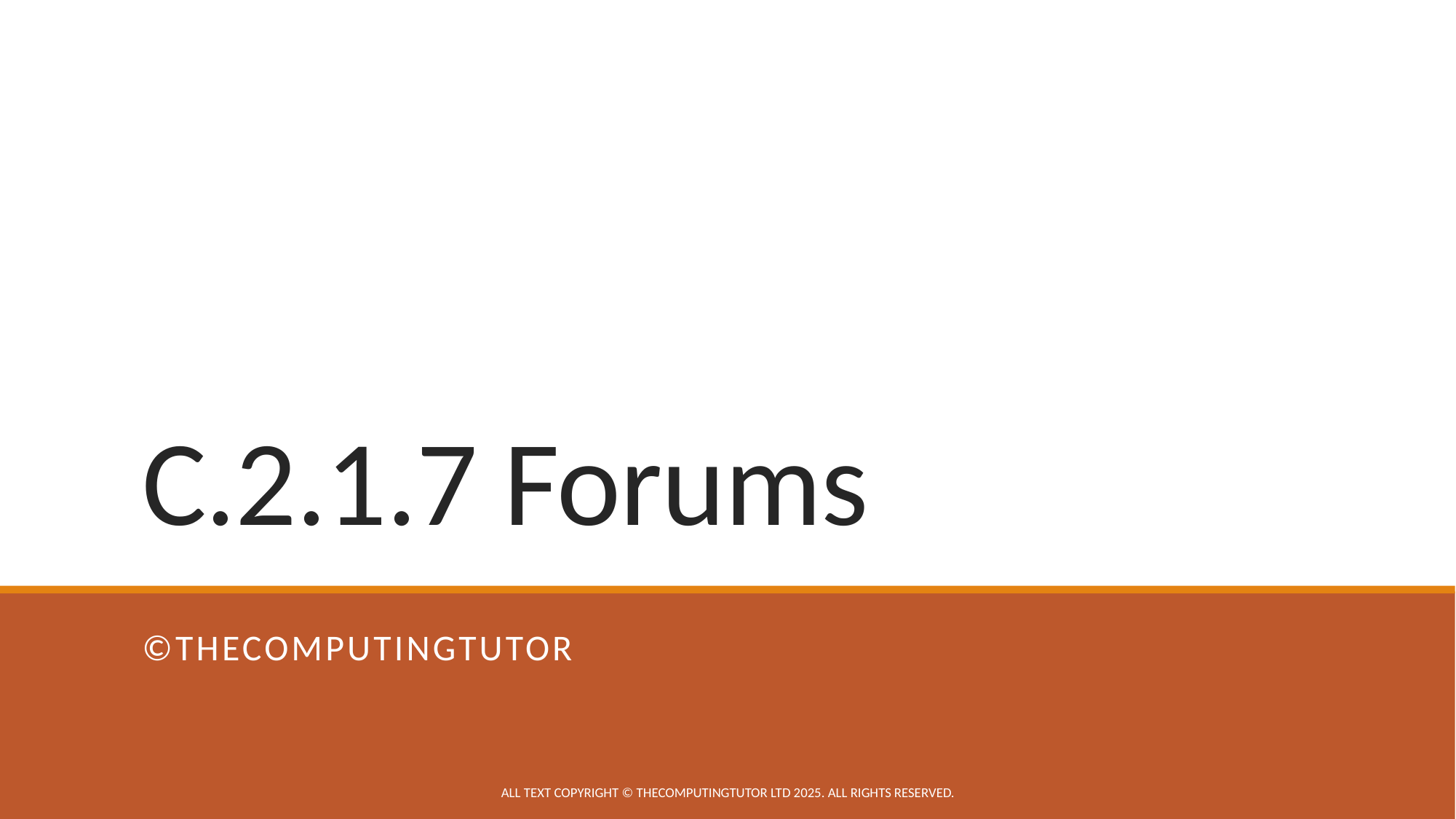

# C.2.1.7 Forums

©TheComputingTutor

All text copyright © TheComputingTutor Ltd 2025. All rights Reserved.